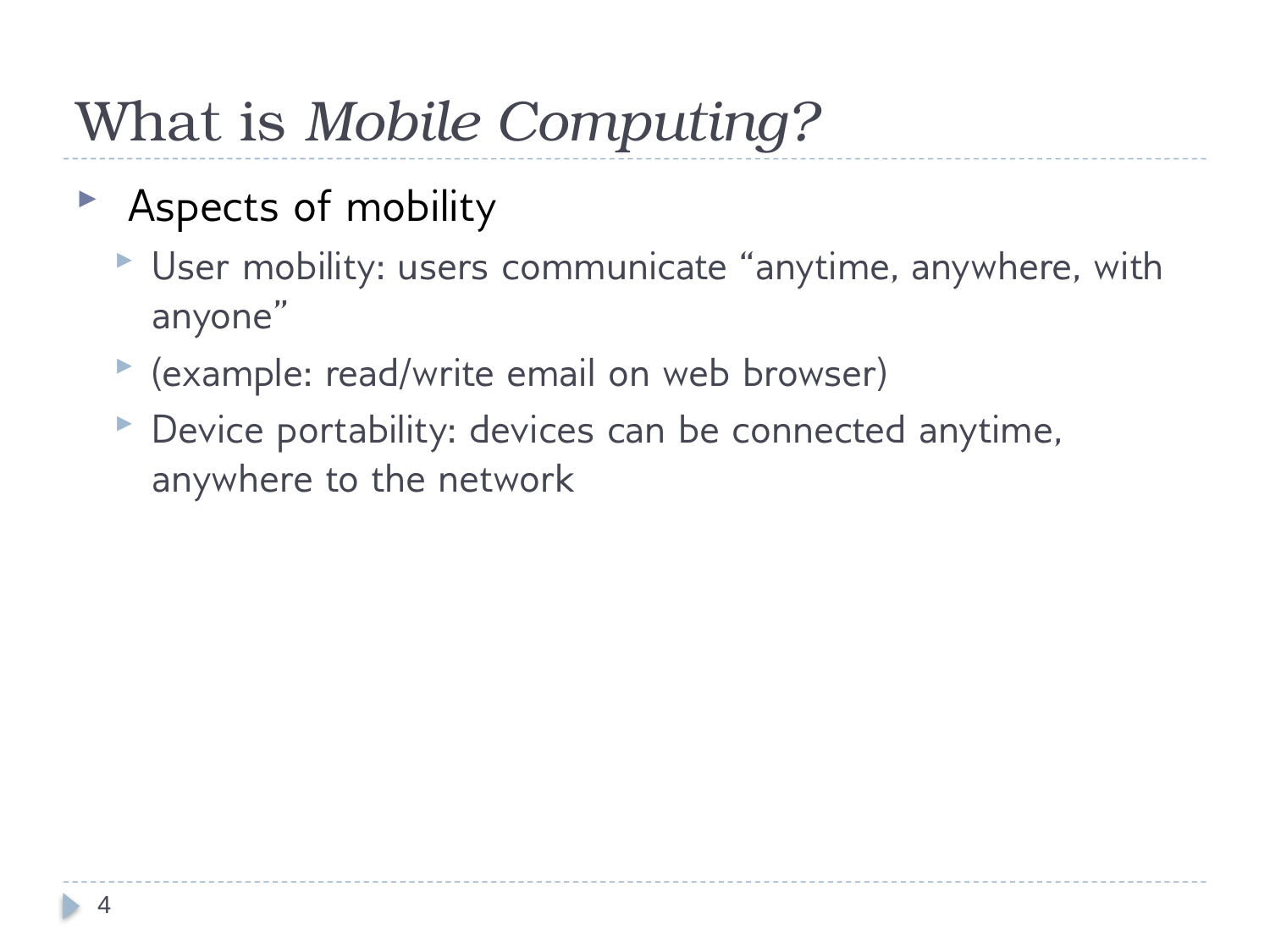

# What is Mobile Computing?
 Aspects of mobility
User mobility: users communicate “anytime, anywhere, with anyone”
(example: read/write email on web browser)
Device portability: devices can be connected anytime, anywhere to the network

4